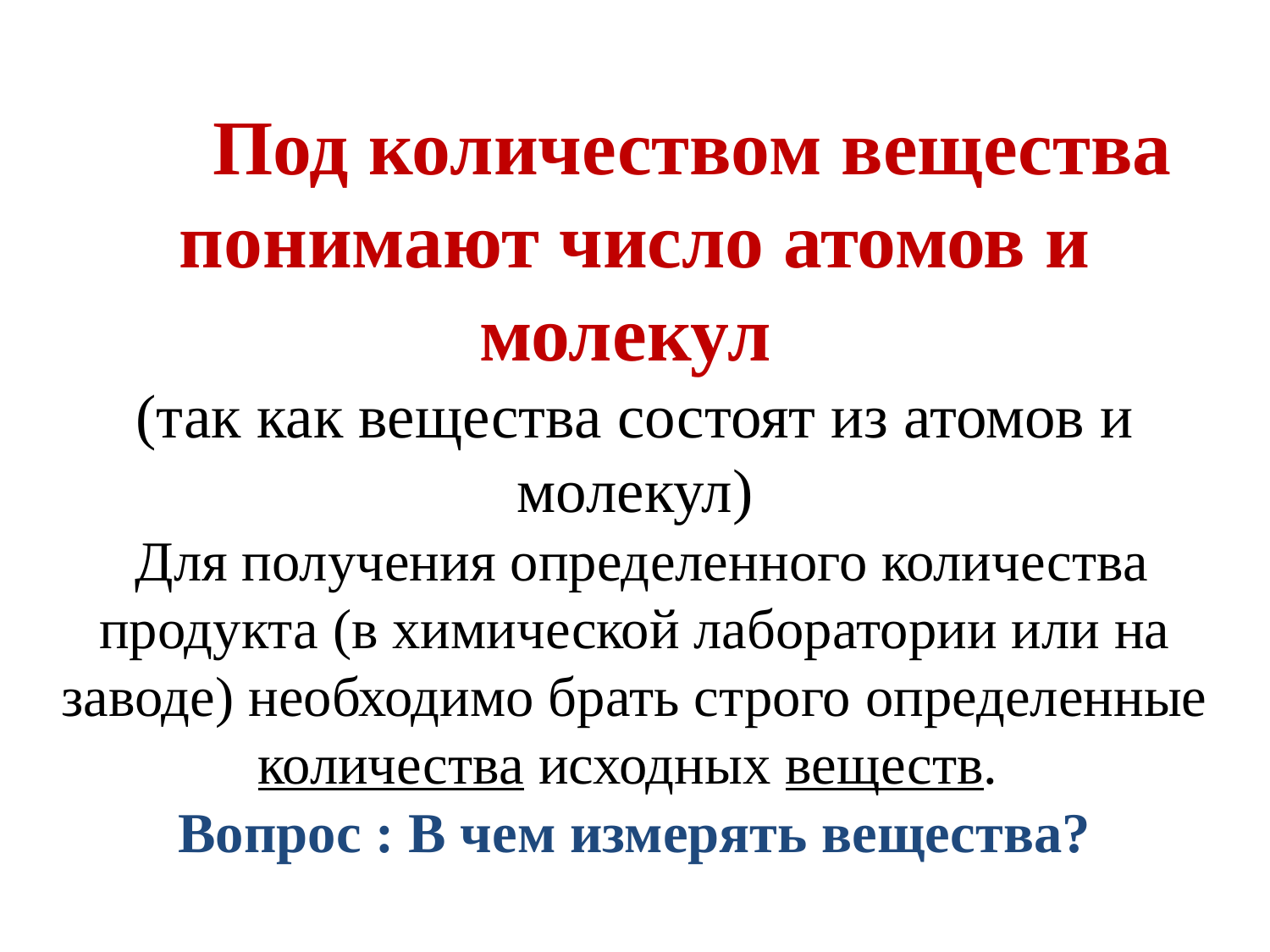

# Под количеством вещества понимают число атомов и молекул (так как вещества состоят из атомов и молекул) Для получения определенного количества продукта (в химической лаборатории или на заводе) необходимо брать строго определенные количества исходных веществ. Вопрос : В чем измерять вещества?